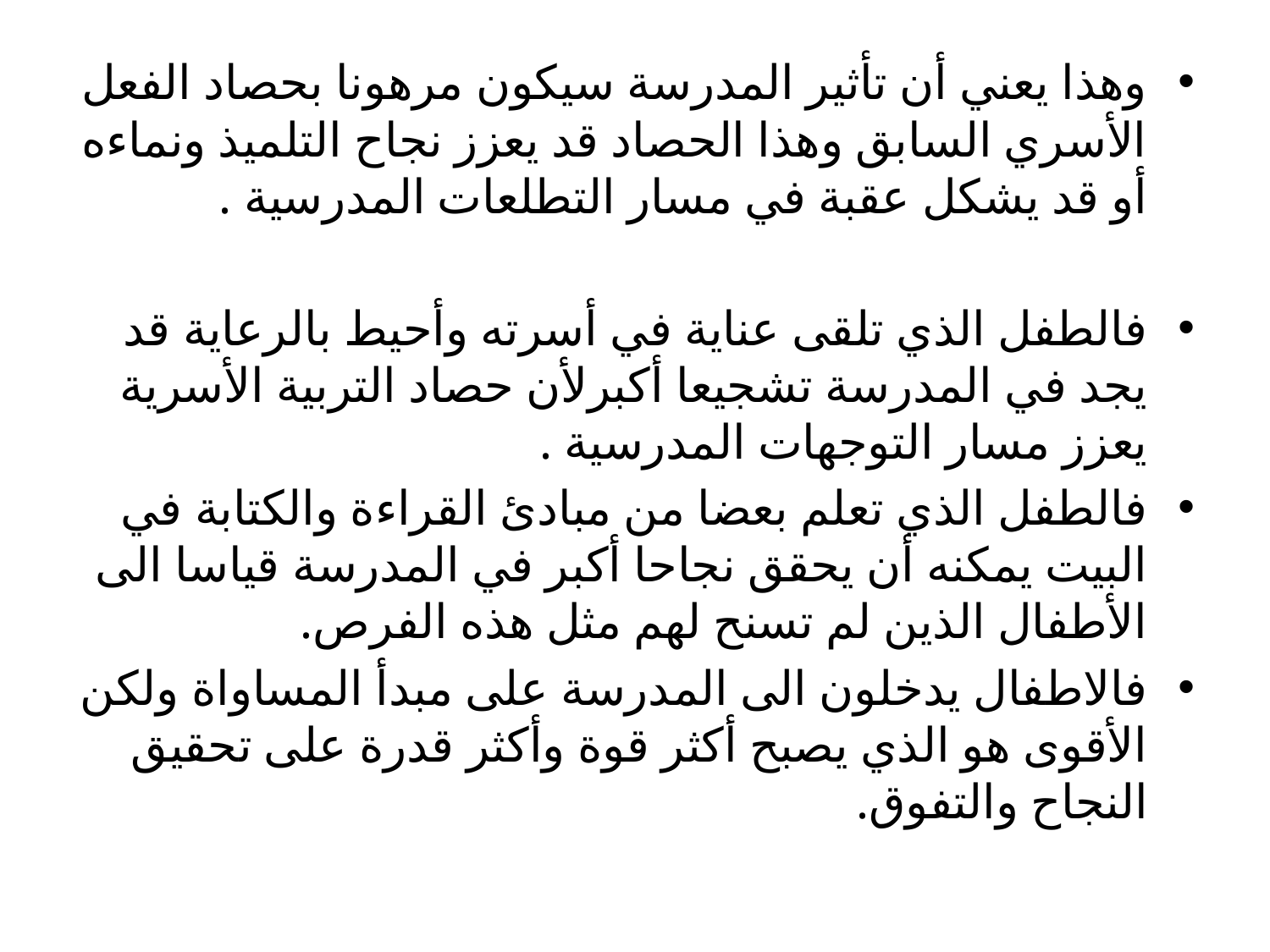

وهذا يعني أن تأثير المدرسة سيكون مرهونا بحصاد الفعل الأسري السابق وهذا الحصاد قد يعزز نجاح التلميذ ونماءه أو قد يشكل عقبة في مسار التطلعات المدرسية .

فالطفل الذي تلقى عناية في أسرته وأحيط بالرعاية قد يجد في المدرسة تشجيعا أكبرلأن حصاد التربية الأسرية يعزز مسار التوجهات المدرسية .
فالطفل الذي تعلم بعضا من مبادئ القراءة والكتابة في البيت يمكنه أن يحقق نجاحا أكبر في المدرسة قياسا الى الأطفال الذين لم تسنح لهم مثل هذه الفرص.
فالاطفال يدخلون الى المدرسة على مبدأ المساواة ولكن الأقوى هو الذي يصبح أكثر قوة وأكثر قدرة على تحقيق النجاح والتفوق.